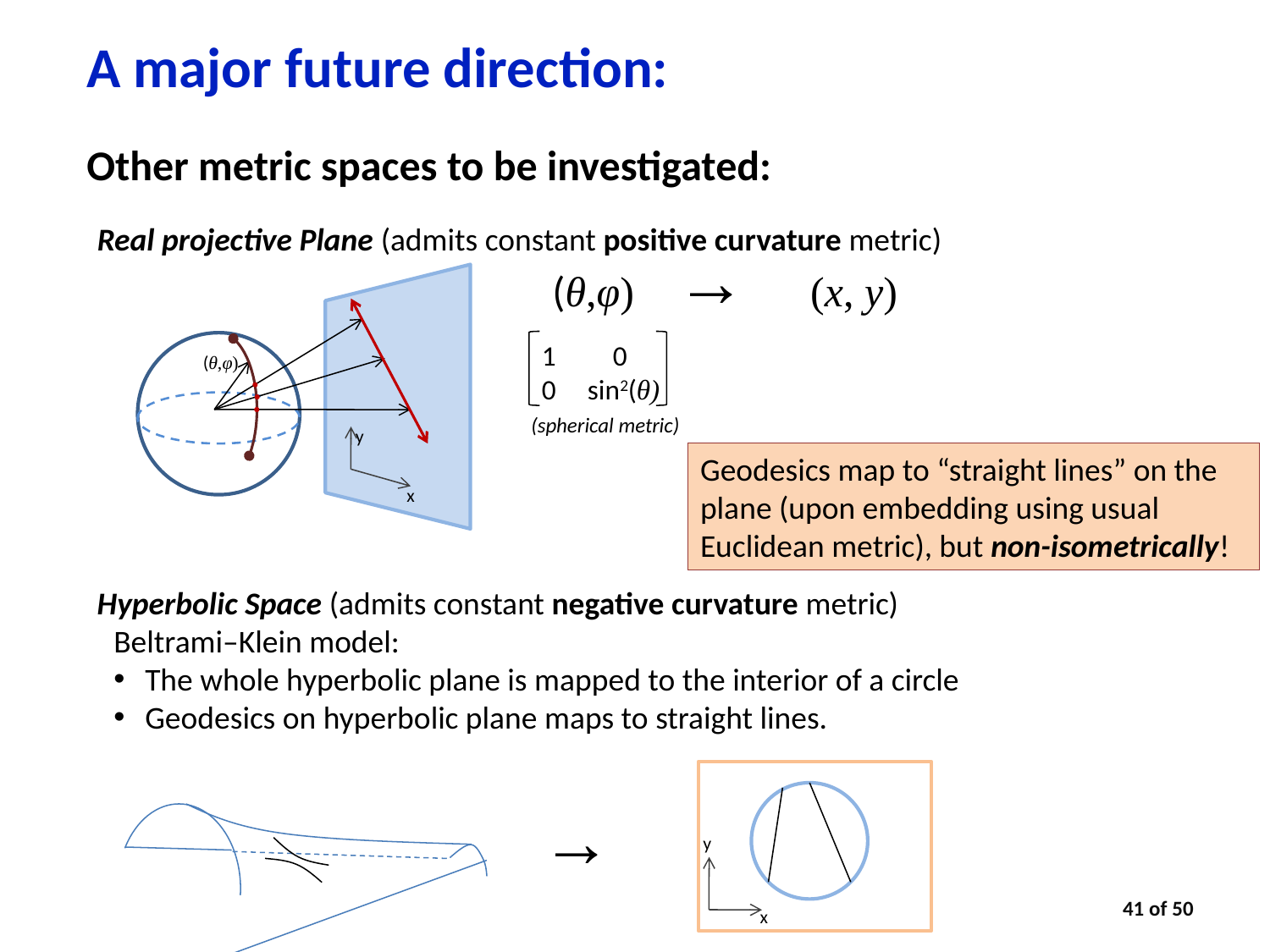

A major future direction:
Other metric spaces to be investigated:
Real projective Plane (admits constant positive curvature metric)
(θ,φ)    →    (x, y)

(θ,φ)

y
x
1         0
0     sin2(θ)

(spherical metric)
Geodesics map to “straight lines” on the plane (upon embedding using usual Euclidean metric), but non-isometrically!
Hyperbolic Space (admits constant negative curvature metric)
Beltrami–Klein model:
The whole hyperbolic plane is mapped to the interior of a circle
Geodesics on hyperbolic plane maps to straight lines.

→

y
41 of 50
x